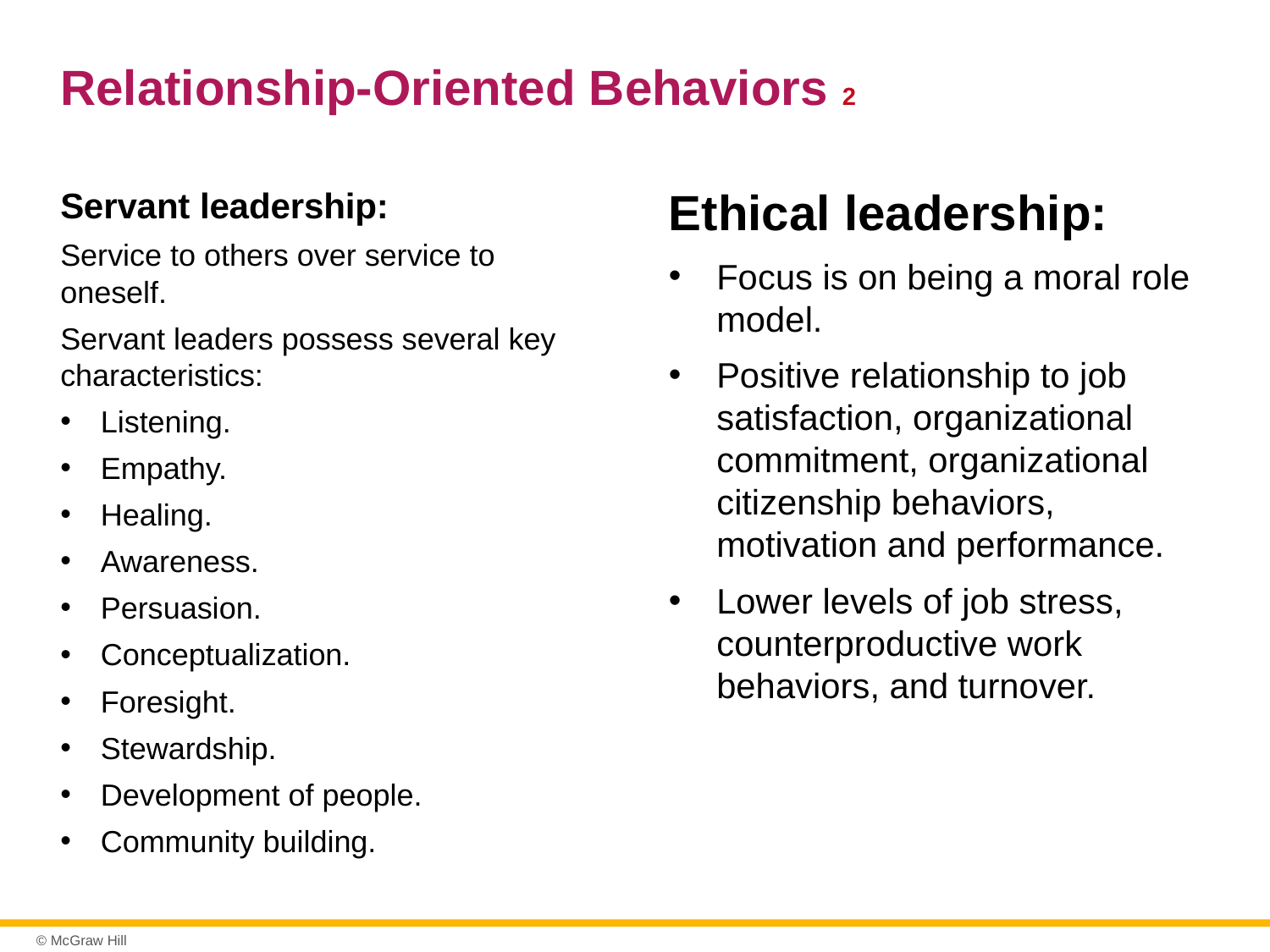

# Relationship-Oriented Behaviors 2
Ethical leadership:
Focus is on being a moral role model.
Positive relationship to job satisfaction, organizational commitment, organizational citizenship behaviors, motivation and performance.
Lower levels of job stress, counterproductive work behaviors, and turnover.
Servant leadership:
Service to others over service to oneself.
Servant leaders possess several key characteristics:
Listening.
Empathy.
Healing.
Awareness.
Persuasion.
Conceptualization.
Foresight.
Stewardship.
Development of people.
Community building.